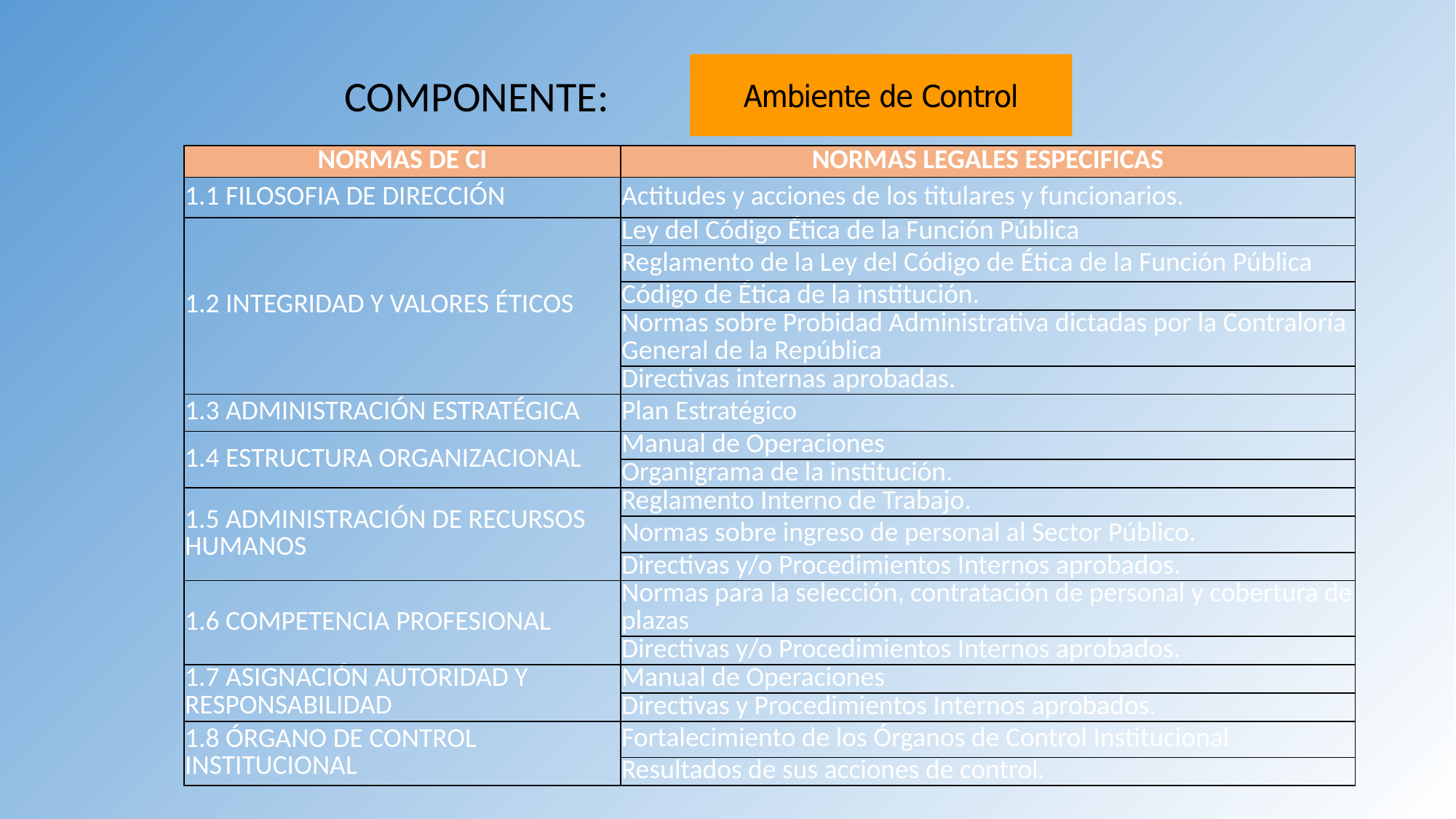

Ambiente de Control
COMPONENTE:
| NORMAS DE CI | NORMAS LEGALES ESPECIFICAS |
| --- | --- |
| 1.1 FILOSOFIA DE DIRECCIÓN | Actitudes y acciones de los titulares y funcionarios. |
| 1.2 INTEGRIDAD Y VALORES ÉTICOS | Ley del Código Ética de la Función Pública |
|  | Reglamento de la Ley del Código de Ética de la Función Pública |
|  | Código de Ética de la institución. |
|  | Normas sobre Probidad Administrativa dictadas por la Contraloría General de la República |
|  | Directivas internas aprobadas. |
| 1.3 ADMINISTRACIÓN ESTRATÉGICA | Plan Estratégico |
| 1.4 ESTRUCTURA ORGANIZACIONAL | Manual de Operaciones |
|  | Organigrama de la institución. |
| 1.5 ADMINISTRACIÓN DE RECURSOS HUMANOS | Reglamento Interno de Trabajo. |
|  | Normas sobre ingreso de personal al Sector Público. |
|  | Directivas y/o Procedimientos Internos aprobados. |
| 1.6 COMPETENCIA PROFESIONAL | Normas para la selección, contratación de personal y cobertura de plazas |
|  | Directivas y/o Procedimientos Internos aprobados. |
| 1.7 ASIGNACIÓN AUTORIDAD Y RESPONSABILIDAD | Manual de Operaciones |
|  | Directivas y Procedimientos Internos aprobados. |
| 1.8 ÓRGANO DE CONTROL INSTITUCIONAL | Fortalecimiento de los Órganos de Control Institucional |
|  | Resultados de sus acciones de control. |